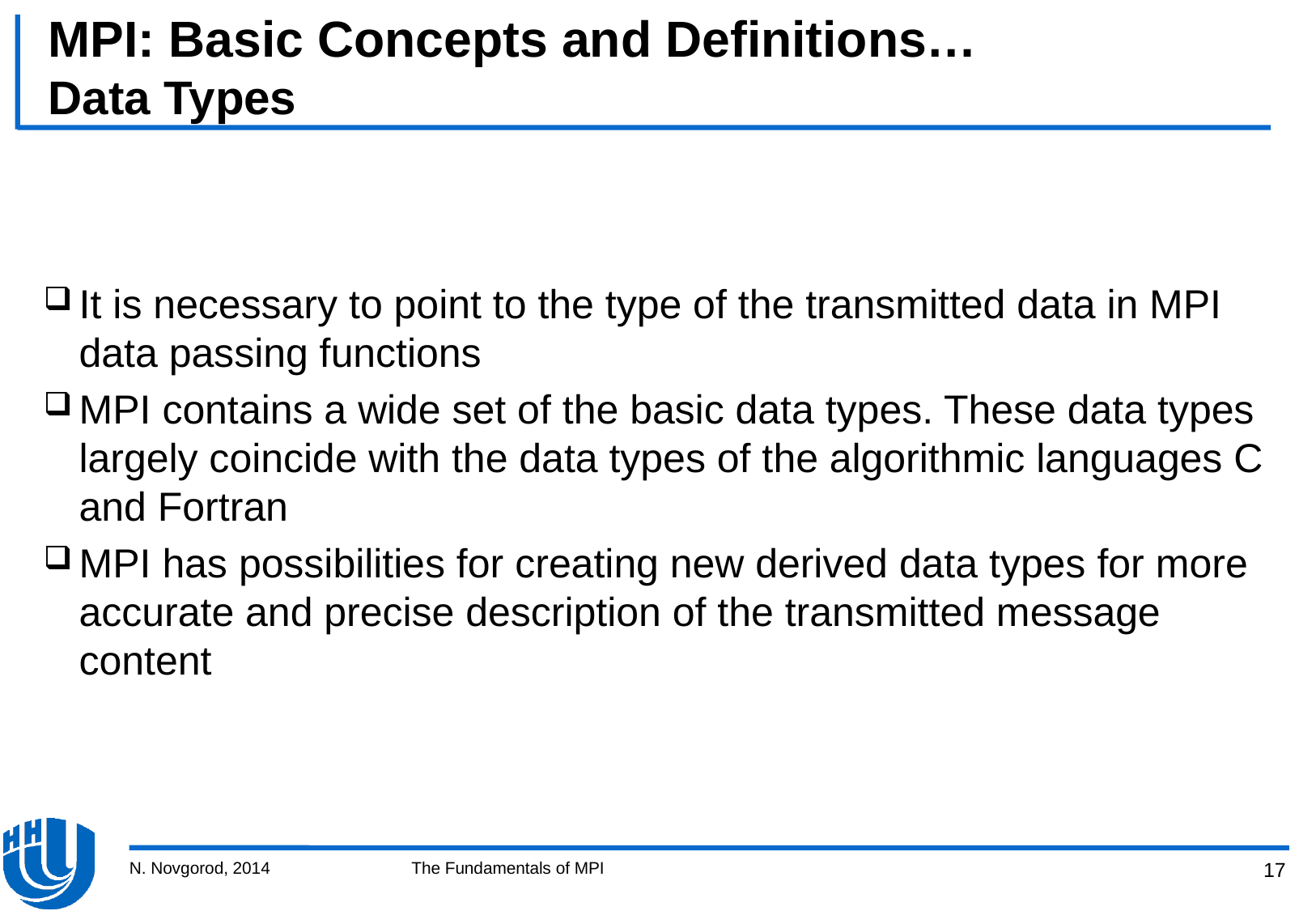

# MPI: Basic Concepts and Definitions… Data Types

It is necessary to point to the type of the transmitted data in MPI data passing functions
MPI contains a wide set of the basic data types. These data types largely coincide with the data types of the algorithmic languages C and Fortran
MPI has possibilities for creating new derived data types for more accurate and precise description of the transmitted message content
N. Novgorod, 2014
The Fundamentals of MPI
17